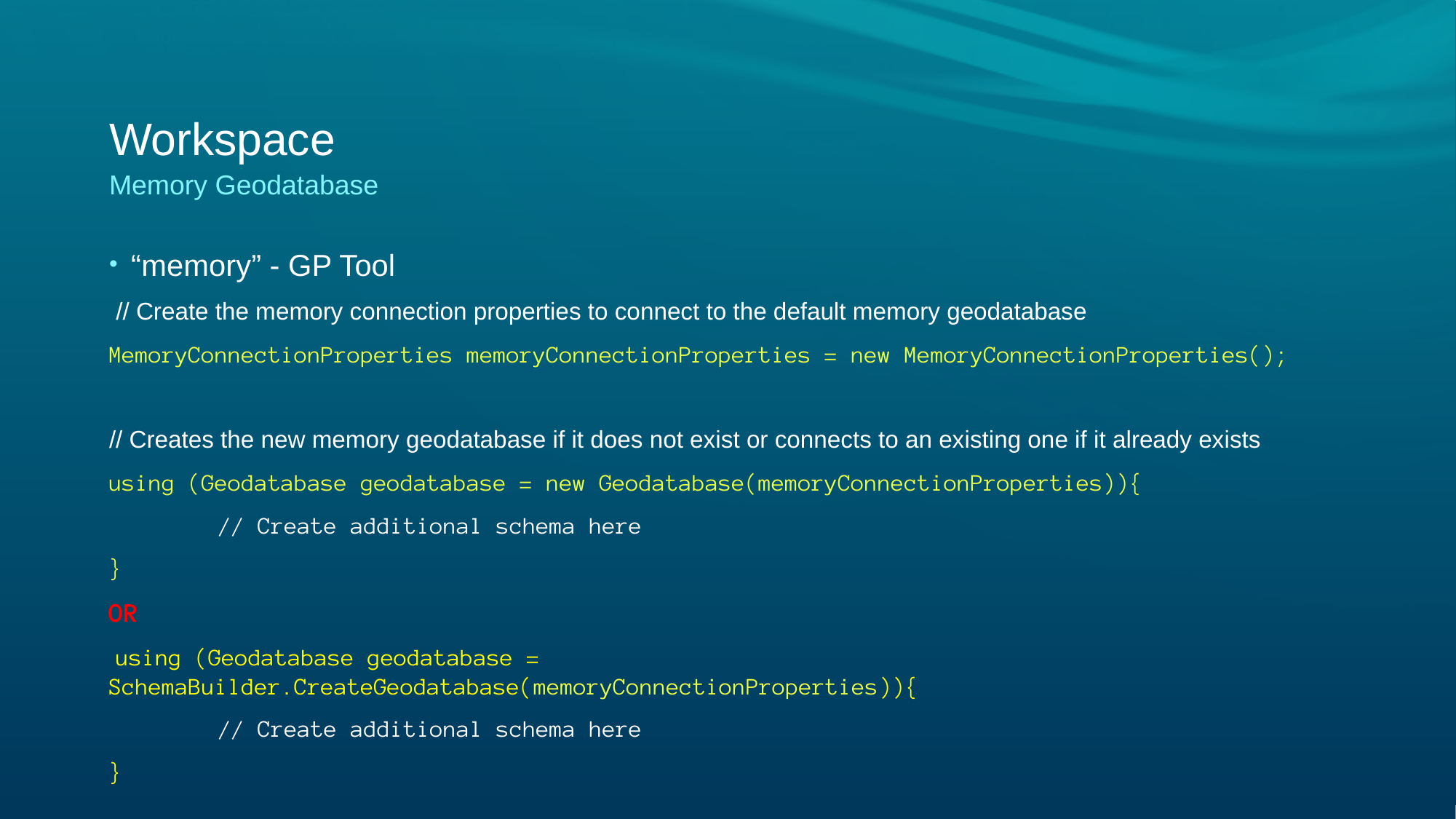

# Workspace
Memory Geodatabase

 “memory” - GP Tool
 // Create the memory connection properties to connect to the default memory geodatabase
MemoryConnectionProperties memoryConnectionProperties = new MemoryConnectionProperties();

// Creates the new memory geodatabase if it does not exist or connects to an existing one if it already exists
using (Geodatabase geodatabase = new Geodatabase(memoryConnectionProperties)){
	// Create additional schema here
}
OR
 using (Geodatabase geodatabase = SchemaBuilder.CreateGeodatabase(memoryConnectionProperties)){
	// Create additional schema here
}